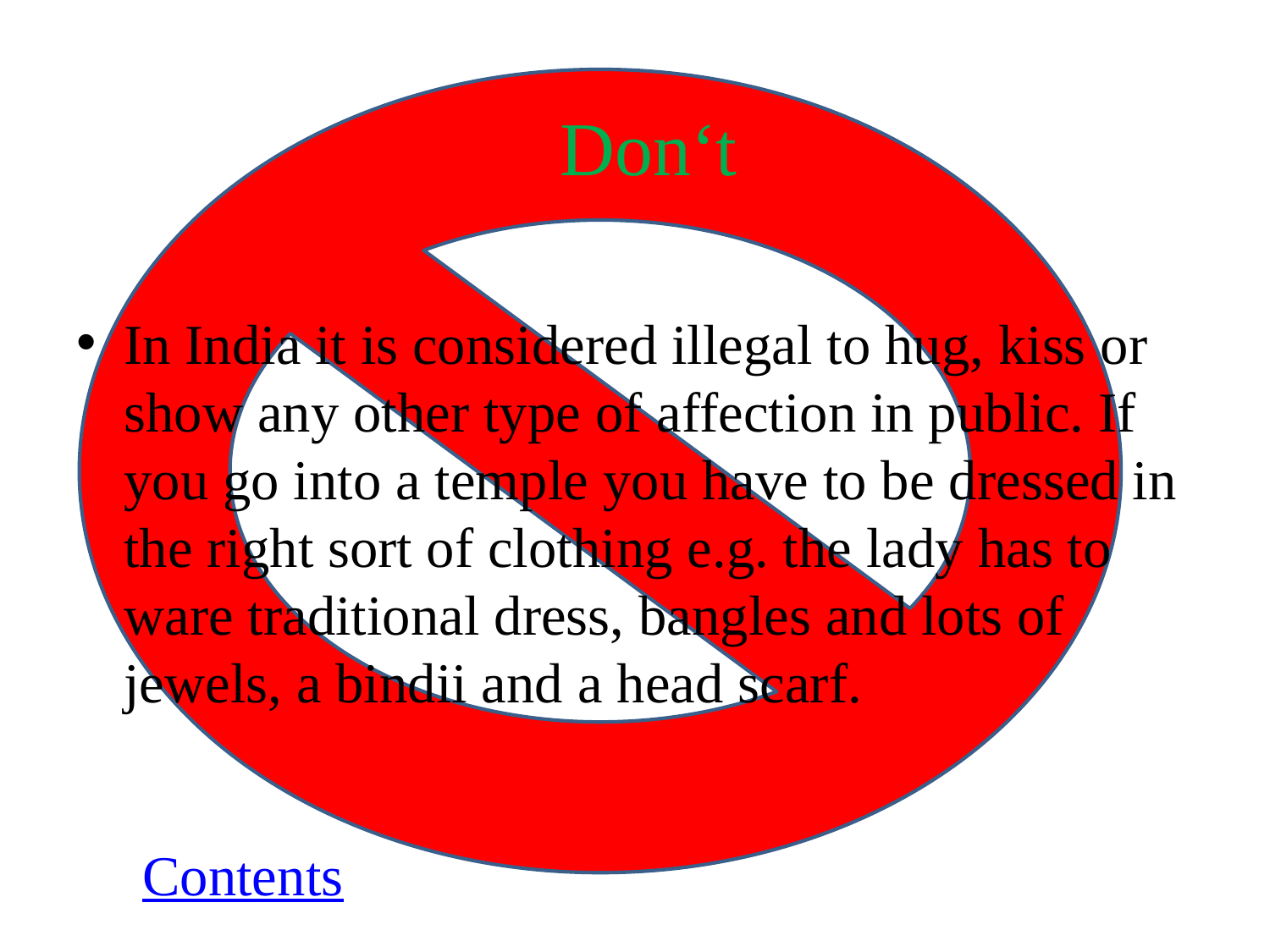

# Don‘t

In India it is considered illegal to hug, kiss or show any other type of affection in public. If you go into a temple you have to be dressed in the right sort of clothing e.g. the lady has to ware traditional dress, bangles and lots of jewels, a bindii and a head scarf.
Contents